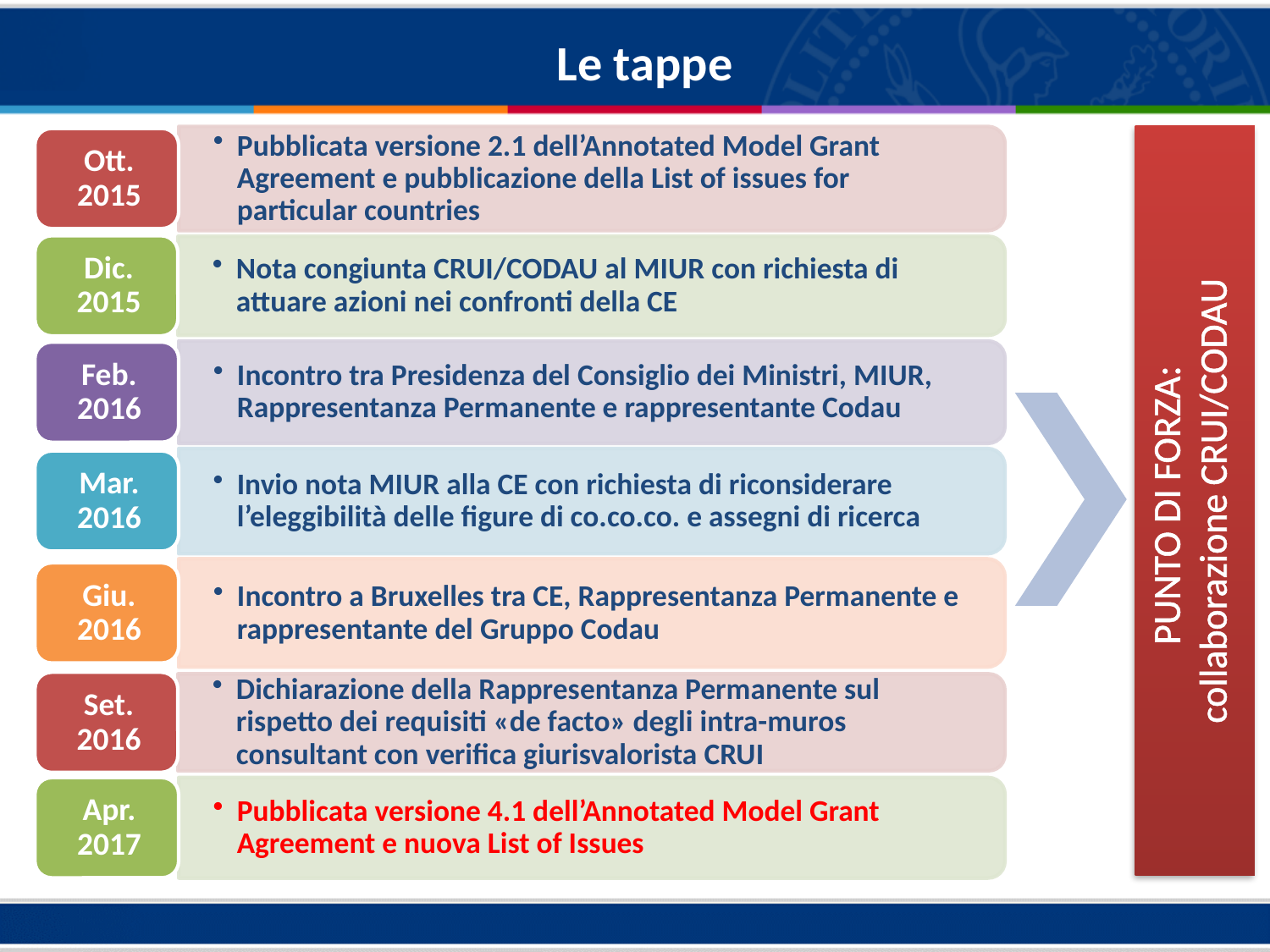

Le tappe
Pubblicata versione 2.1 dell’Annotated Model Grant Agreement e pubblicazione della List of issues for particular countries
Ott. 2015
Nota congiunta CRUI/CODAU al MIUR con richiesta di attuare azioni nei confronti della CE
Dic. 2015
Incontro tra Presidenza del Consiglio dei Ministri, MIUR, Rappresentanza Permanente e rappresentante Codau
Feb. 2016
Invio nota MIUR alla CE con richiesta di riconsiderare l’eleggibilità delle figure di co.co.co. e assegni di ricerca
Mar. 2016
Incontro a Bruxelles tra CE, Rappresentanza Permanente e rappresentante del Gruppo Codau
Giu. 2016
Dichiarazione della Rappresentanza Permanente sul rispetto dei requisiti «de facto» degli intra-muros consultant con verifica giurisvalorista CRUI
Set. 2016
Pubblicata versione 4.1 dell’Annotated Model Grant Agreement e nuova List of Issues
Apr. 2017
PUNTO DI FORZA:
collaborazione CRUI/CODAU